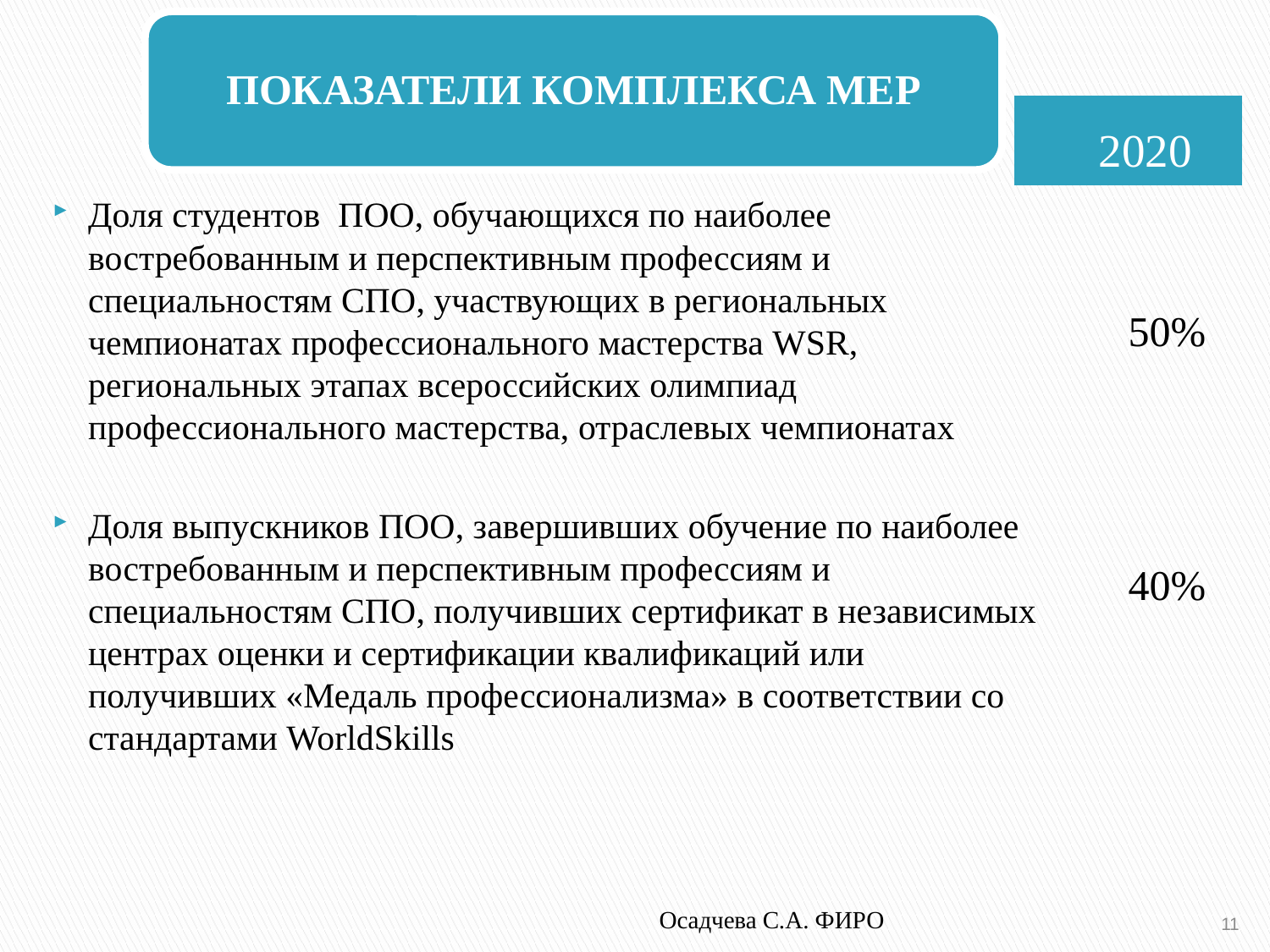

ПОКАЗАТЕЛИ КОМПЛЕКСА МЕР

      2020
Доля студентов  ПОО, обучающихся по наиболее востребованным и перспективным профессиям и специальностям СПО, участвующих в региональных чемпионатах профессионального мастерства WSR, региональных этапах всероссийских олимпиад профессионального мастерства, отраслевых чемпионатах

Доля выпускников ПОО, завершивших обучение по наиболее востребованным и перспективным профессиям и специальностям СПО, получивших сертификат в независимых центрах оценки и сертификации квалификаций или получивших «Медаль профессионализма» в соответствии со стандартами WorldSkills

      50%

      40%
Осадчева С.А. ФИРО
11